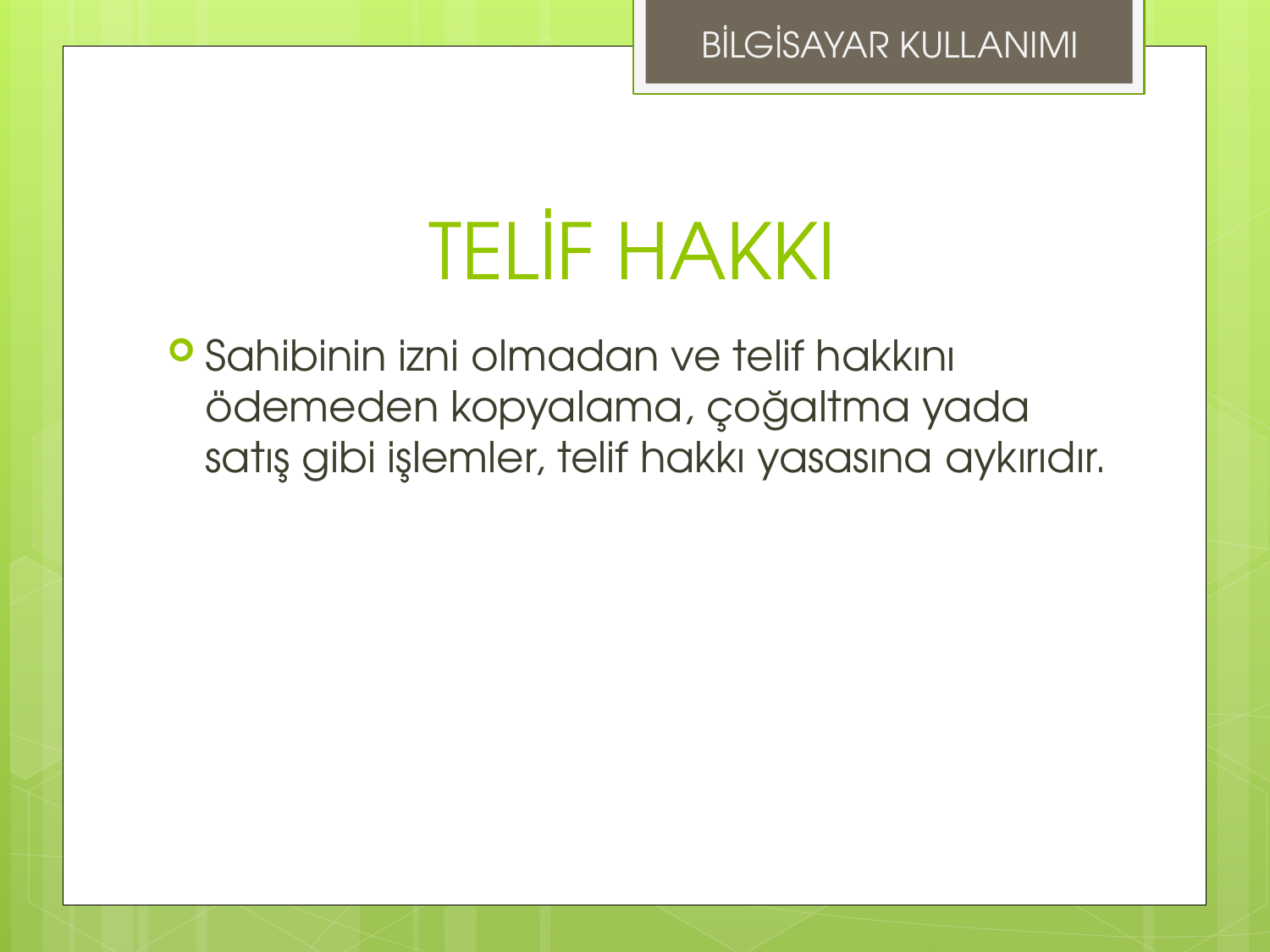

BİLGİSAYAR KULLANIMI
# TELİF HAKKI
Sahibinin izni olmadan ve telif hakkını ödemeden kopyalama, çoğaltma yada satış gibi işlemler, telif hakkı yasasına aykırıdır.